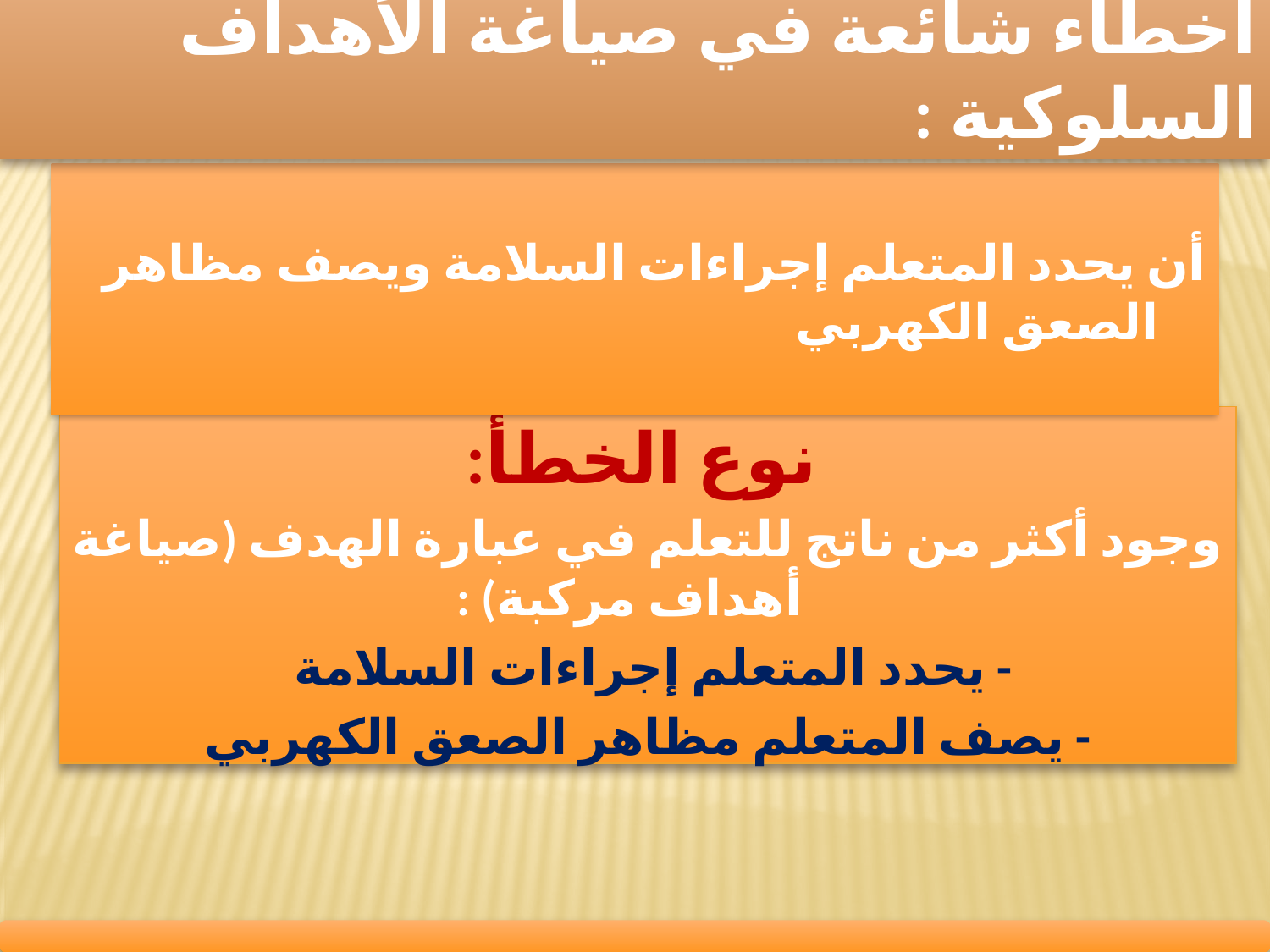

أخطاء شائعة في صياغة الأهداف السلوكية :

أن يحدد المتعلم إجراءات السلامة ويصف مظاهر الصعق الكهربي

 نوع الخطأ:
وجود أكثر من ناتج للتعلم في عبارة الهدف (صياغة أهداف مركبة) :
- يحدد المتعلم إجراءات السلامة
- يصف المتعلم مظاهر الصعق الكهربي